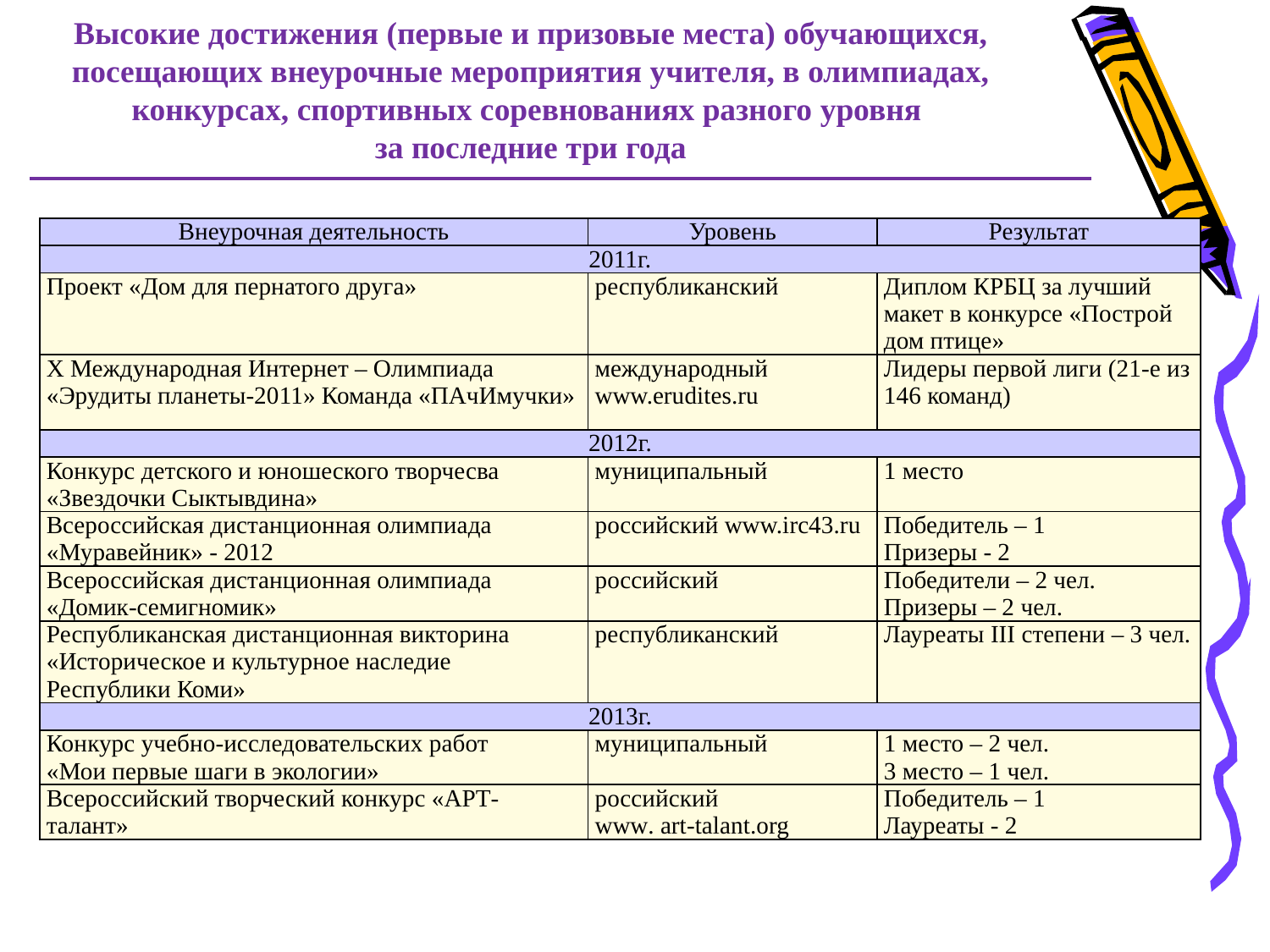

Высокие достижения (первые и призовые места) обучающихся, посещающих внеурочные мероприятия учителя, в олимпиадах, конкурсах, спортивных соревнованиях разного уровня
за последние три года
| Внеурочная деятельность | Уровень | Результат |
| --- | --- | --- |
| 2011г. |  |  |
| Проект «Дом для пернатого друга» | республиканский | Диплом КРБЦ за лучший макет в конкурсе «Построй дом птице» |
| X Международная Интернет – Олимпиада «Эрудиты планеты-2011» Команда «ПАчИмучки» | международный www.erudites.ru | Лидеры первой лиги (21-е из 146 команд) |
| 2012г. |  |  |
| Конкурс детского и юношеского творчесва «Звездочки Сыктывдина» | муниципальный | 1 место |
| Всероссийская дистанционная олимпиада «Муравейник» - 2012 | российский www.irc43.ru | Победитель – 1 Призеры - 2 |
| Всероссийская дистанционная олимпиада «Домик-семигномик» | российский | Победители – 2 чел. Призеры – 2 чел. |
| Республиканская дистанционная викторина «Историческое и культурное наследие Республики Коми» | республиканский | Лауреаты III степени – 3 чел. |
| 2013г. |  |  |
| Конкурс учебно-исследовательских работ «Мои первые шаги в экологии» | муниципальный | 1 место – 2 чел. 3 место – 1 чел. |
| Всероссийский творческий конкурс «АРТ-талант» | российский www. art-talant.org | Победитель – 1 Лауреаты - 2 |